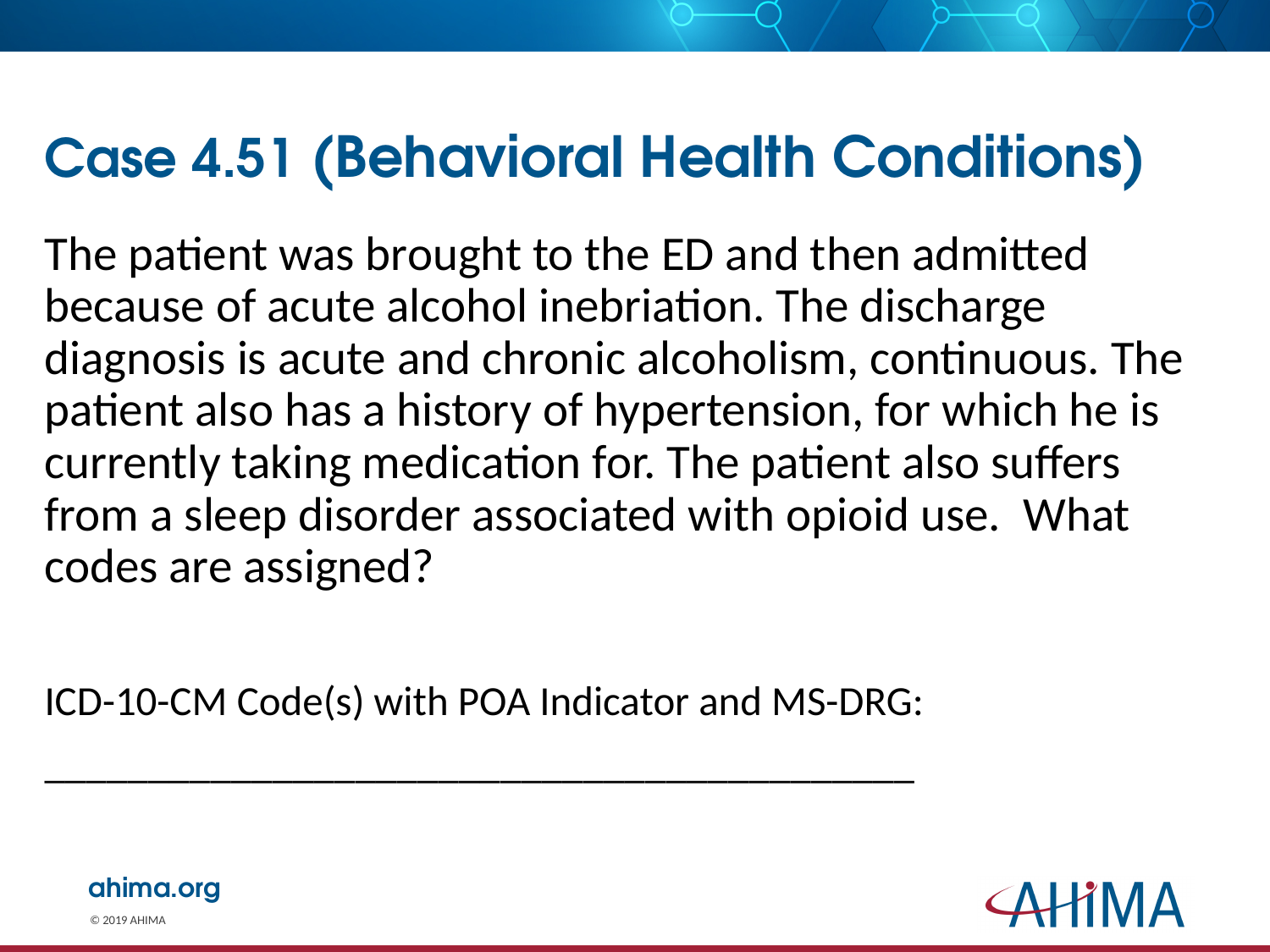

# Case 4.51 (Behavioral Health Conditions)
The patient was brought to the ED and then admitted because of acute alcohol inebriation. The discharge diagnosis is acute and chronic alcoholism, continuous. The patient also has a history of hypertension, for which he is currently taking medication for. The patient also suffers from a sleep disorder associated with opioid use.  What codes are assigned?

ICD-10-CM Code(s) with POA Indicator and MS-DRG:
__________________________________________